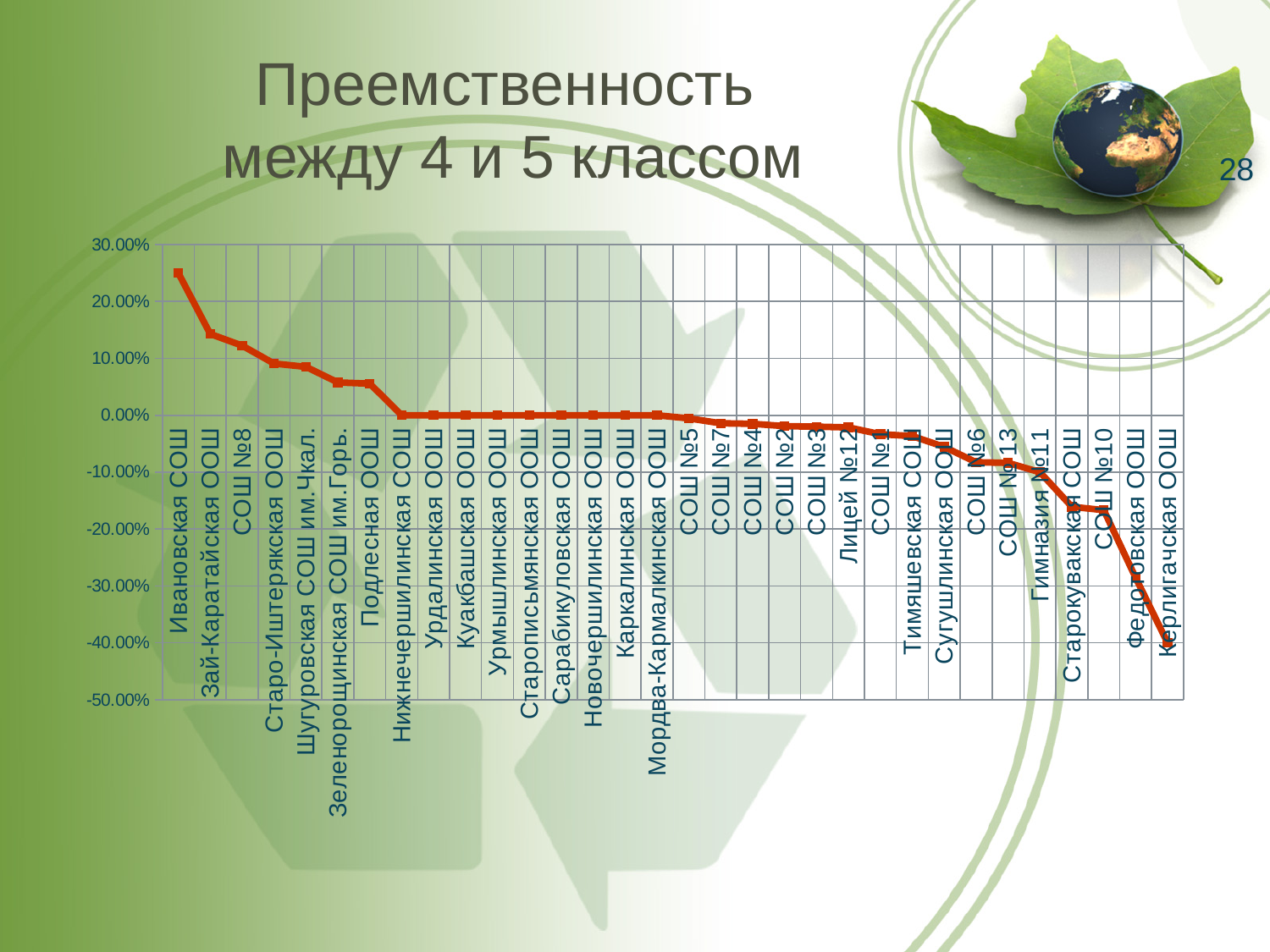

# Преемственность между 4 и 5 классом
28

### Chart

| Category | Ряд1 |
|---|---|
| Ивановская СОШ | 0.25 |
| Зай-Каратайская ООШ | 0.14285714285714293 |
| СОШ №8 | 0.12236842105263158 |
| Старо-Иштерякская ООШ | 0.09090909090909098 |
| Шугуровская СОШ им.Чкал. | 0.08510638297872344 |
| Зеленорощинская СОШ им.Горь. | 0.057692307692307716 |
| Подлесная ООШ | 0.055555555555555566 |
| Нижнечершилинская СОШ | 0.0 |
| Урдалинская ООШ | 0.0 |
| Куакбашская ООШ | 0.0 |
| Урмышлинская ООШ | 0.0 |
| Старописьмянская ООШ | 0.0 |
| Сарабикуловская ООШ | 0.0 |
| Новочершилинская ООШ | 0.0 |
| Каркалинская ООШ | 0.0 |
| Мордва-Кармалкинская ООШ | 0.0 |
| СОШ №5 | -0.005494505494505476 |
| СОШ №7 | -0.014076576576576572 |
| СОШ №4 | -0.015015015015015013 |
| СОШ №2 | -0.019047619047619094 |
| СОШ №3 | -0.02000000000000002 |
| Лицей №12 | -0.021386268918622612 |
| СОШ №1 | -0.03333333333333333 |
| Тимяшевская СОШ | -0.03658536585365852 |
| Сугушлинская ООШ | -0.055555555555555566 |
| СОШ №6 | -0.0826030509574814 |
| СОШ № 13 | -0.08363636363636366 |
| Гимназия №11 | -0.1 |
| Старокувакская СОШ | -0.16083916083916092 |
| СОШ №10 | -0.16666666666666663 |
| Федотовская ООШ | -0.28571428571428586 |
| Керлигачская ООШ | -0.4000000000000001 |